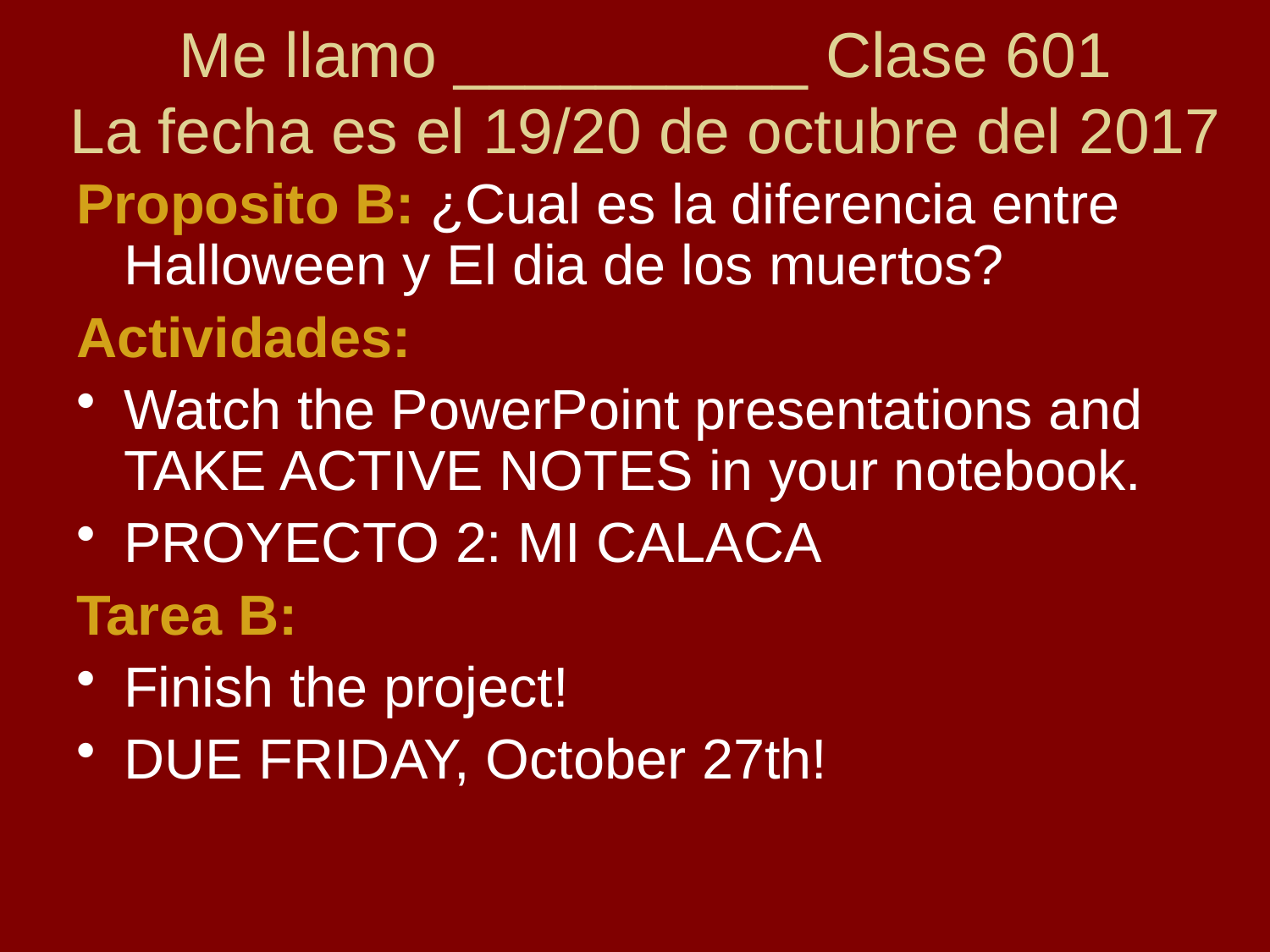

# Me llamo __________ Clase 601 La fecha es el 19/20 de octubre del 2017
Proposito B: ¿Cual es la diferencia entre Halloween y El dia de los muertos?
Actividades:
Watch the PowerPoint presentations and TAKE ACTIVE NOTES in your notebook.
PROYECTO 2: MI CALACA
Tarea B:
Finish the project!
DUE FRIDAY, October 27th!